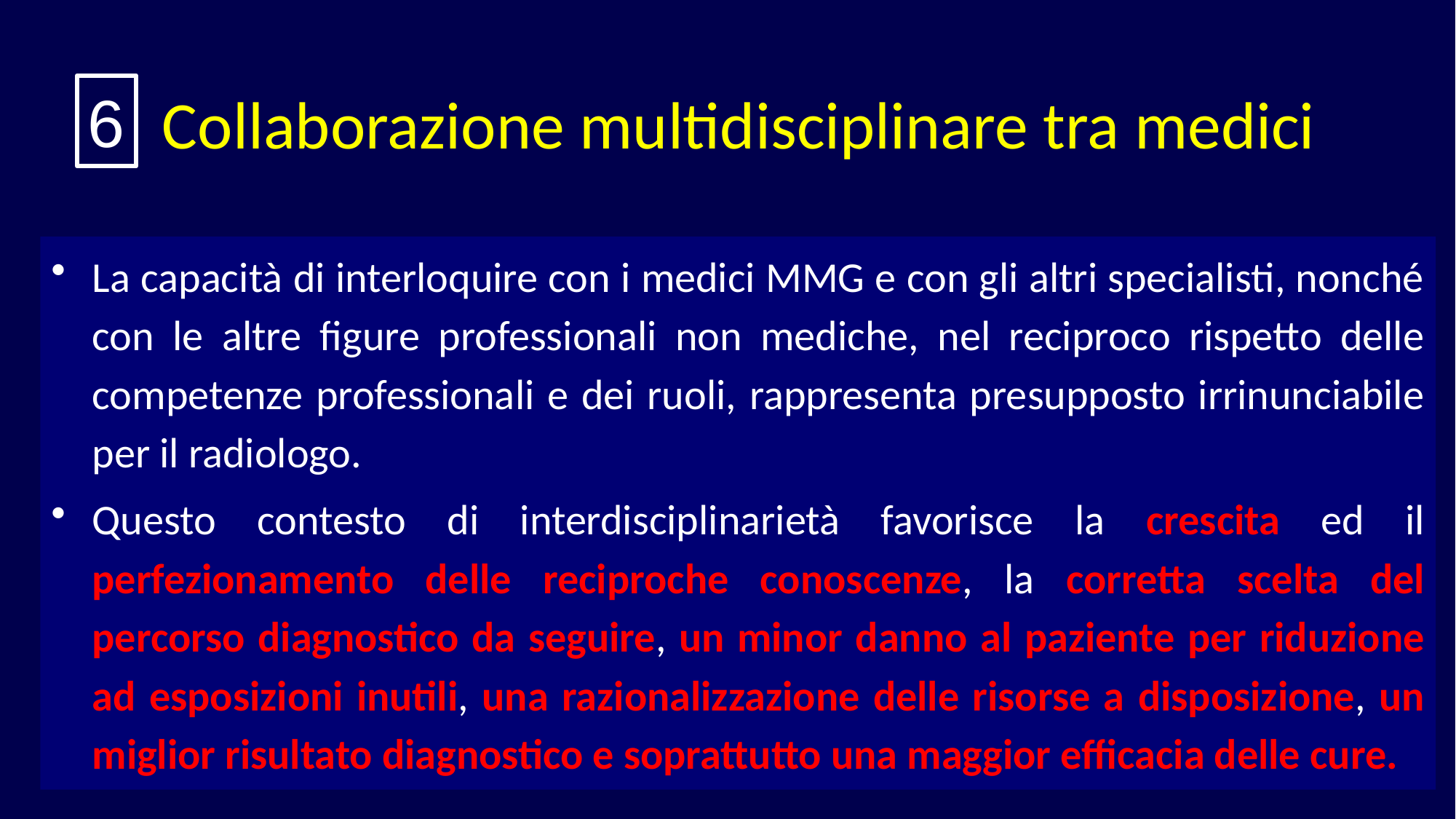

# Collaborazione multidisciplinare tra medici
6
La capacità di interloquire con i medici MMG e con gli altri specialisti, nonché con le altre figure professionali non mediche, nel reciproco rispetto delle competenze professionali e dei ruoli, rappresenta presupposto irrinunciabile per il radiologo.
Questo contesto di interdisciplinarietà favorisce la crescita ed il perfezionamento delle reciproche conoscenze, la corretta scelta del percorso diagnostico da seguire, un minor danno al paziente per riduzione ad esposizioni inutili, una razionalizzazione delle risorse a disposizione, un miglior risultato diagnostico e soprattutto una maggior efficacia delle cure.